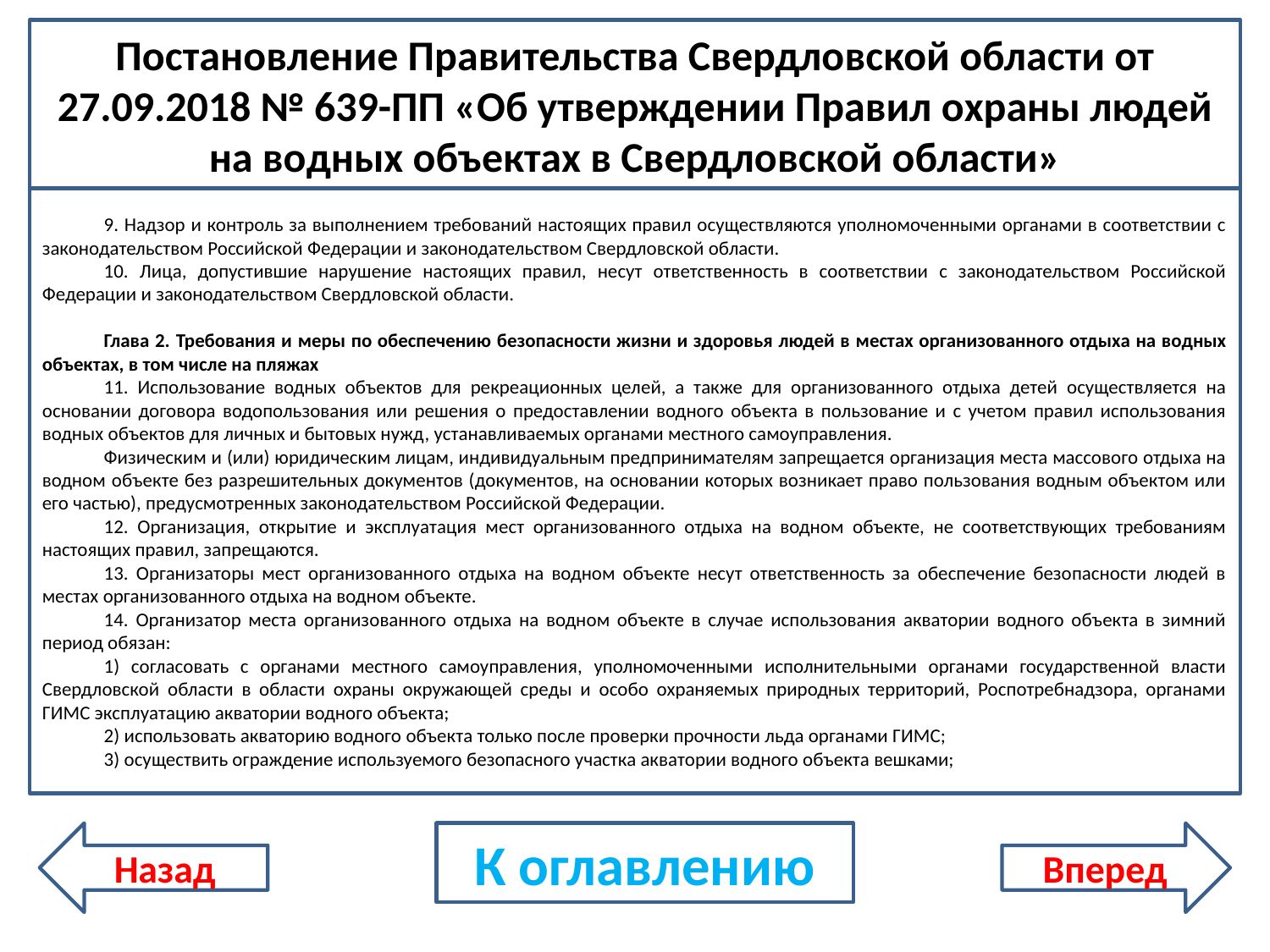

Постановление Правительства Свердловской области от 27.09.2018 № 639-ПП «Об утверждении Правил охраны людей на водных объектах в Свердловской области»
9. Надзор и контроль за выполнением требований настоящих правил осуществляются уполномоченными органами в соответствии с законодательством Российской Федерации и законодательством Свердловской области.
10. Лица, допустившие нарушение настоящих правил, несут ответственность в соответствии с законодательством Российской Федерации и законодательством Свердловской области.

Глава 2. Требования и меры по обеспечению безопасности жизни и здоровья людей в местах организованного отдыха на водных объектах, в том числе на пляжах
11. Использование водных объектов для рекреационных целей, а также для организованного отдыха детей осуществляется на основании договора водопользования или решения о предоставлении водного объекта в пользование и с учетом правил использования водных объектов для личных и бытовых нужд, устанавливаемых органами местного самоуправления.
Физическим и (или) юридическим лицам, индивидуальным предпринимателям запрещается организация места массового отдыха на водном объекте без разрешительных документов (документов, на основании которых возникает право пользования водным объектом или его частью), предусмотренных законодательством Российской Федерации.
12. Организация, открытие и эксплуатация мест организованного отдыха на водном объекте, не соответствующих требованиям настоящих правил, запрещаются.
13. Организаторы мест организованного отдыха на водном объекте несут ответственность за обеспечение безопасности людей в местах организованного отдыха на водном объекте.
14. Организатор места организованного отдыха на водном объекте в случае использования акватории водного объекта в зимний период обязан:
1) согласовать с органами местного самоуправления, уполномоченными исполнительными органами государственной власти Свердловской области в области охраны окружающей среды и особо охраняемых природных территорий, Роспотребнадзора, органами ГИМС эксплуатацию акватории водного объекта;
2) использовать акваторию водного объекта только после проверки прочности льда органами ГИМС;
3) осуществить ограждение используемого безопасного участка акватории водного объекта вешками;
Назад
К оглавлению
Вперед